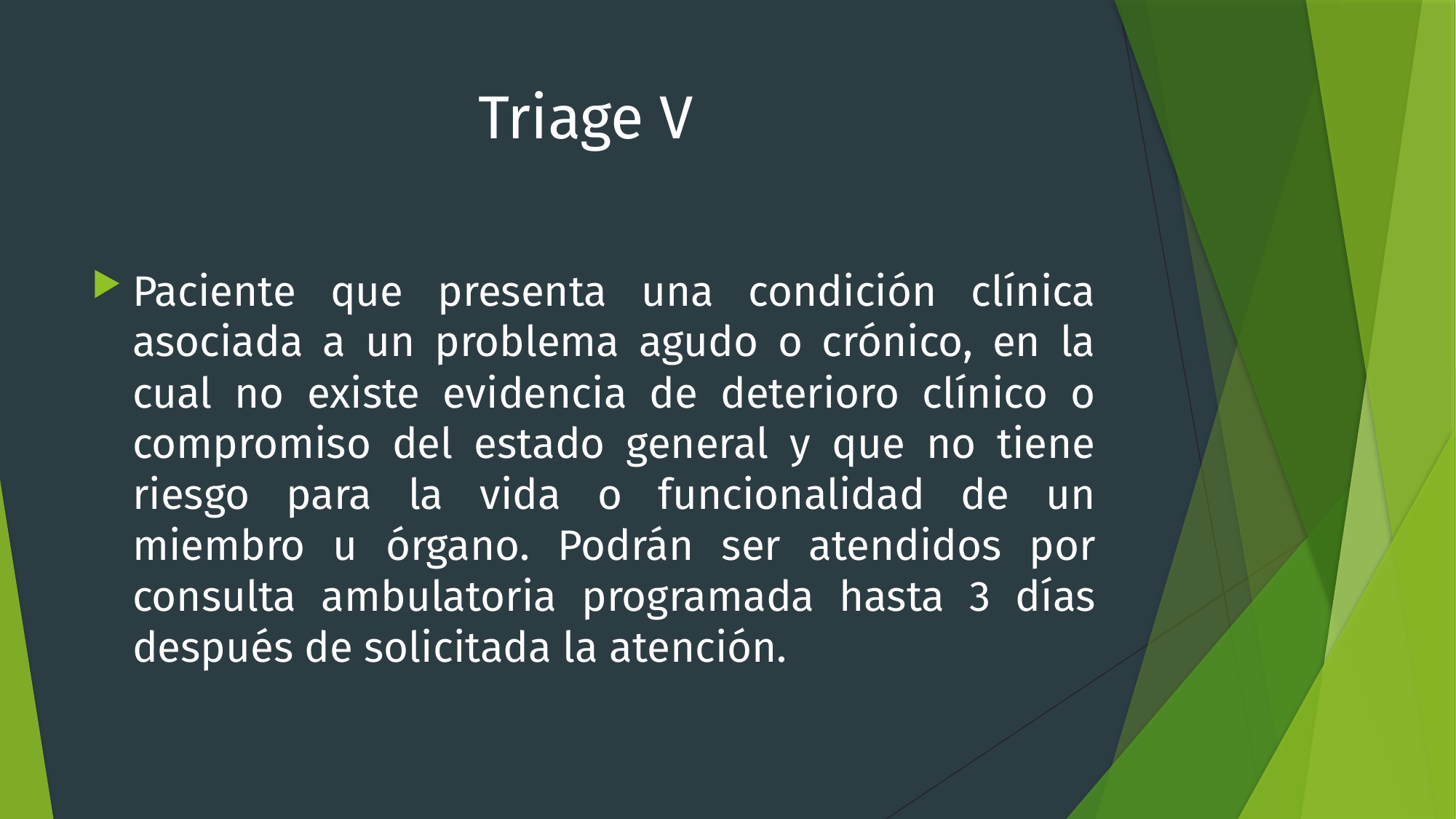

# Triage V
Paciente que presenta una condición clínica asociada a un problema agudo o crónico, en la cual no existe evidencia de deterioro clínico o compromiso del estado general y que no tiene riesgo para la vida o funcionalidad de un miembro u órgano. Podrán ser atendidos por consulta ambulatoria programada hasta 3 días después de solicitada la atención.